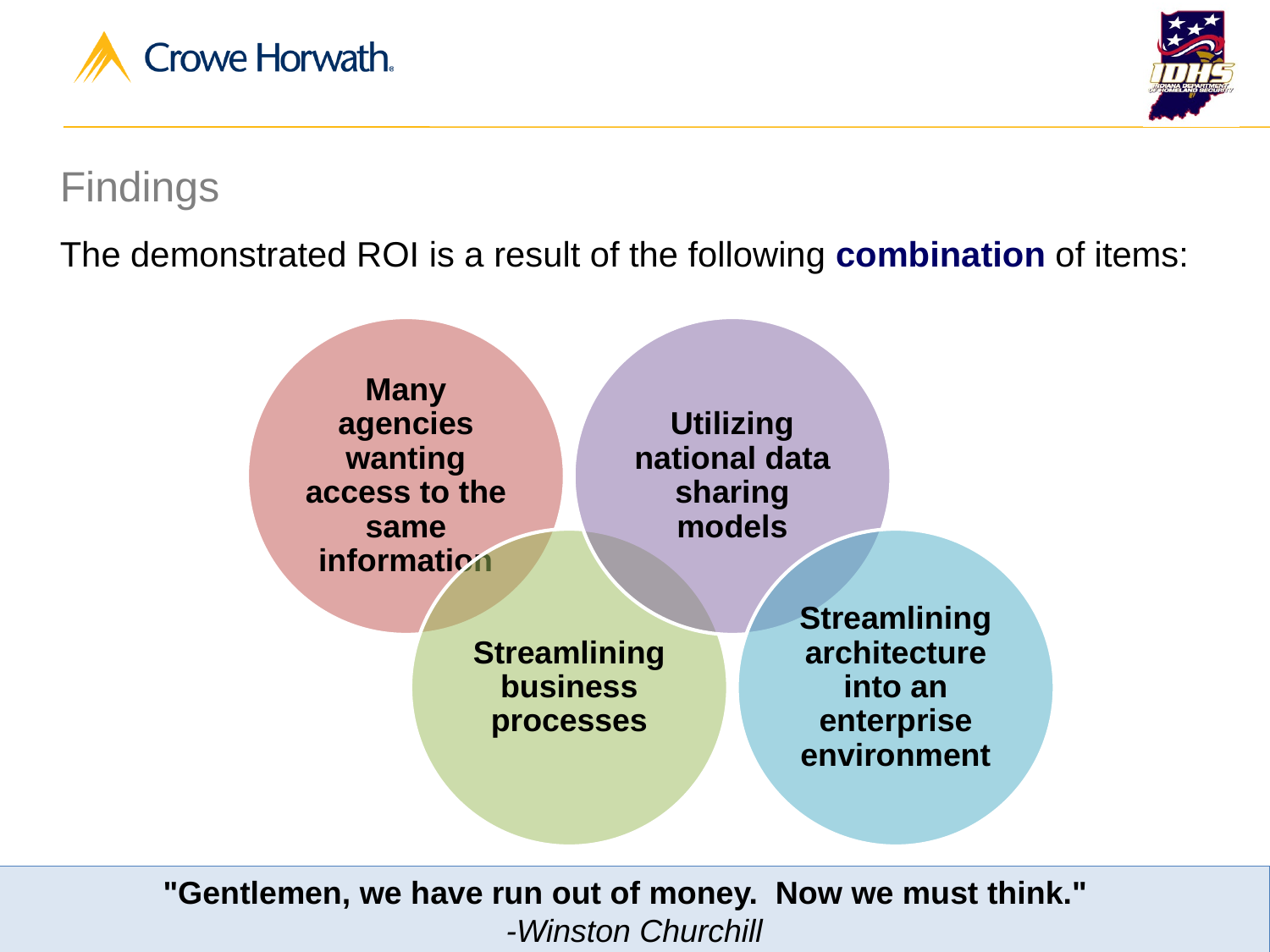

# Findings
The demonstrated ROI is a result of the following combination of items:

Many agencies wanting access to the same information
Streamlining business processes
Utilizing national data sharing models
Streamlining architecture into an enterprise environment
"Gentlemen, we have run out of money.  Now we must think."
-Winston Churchill